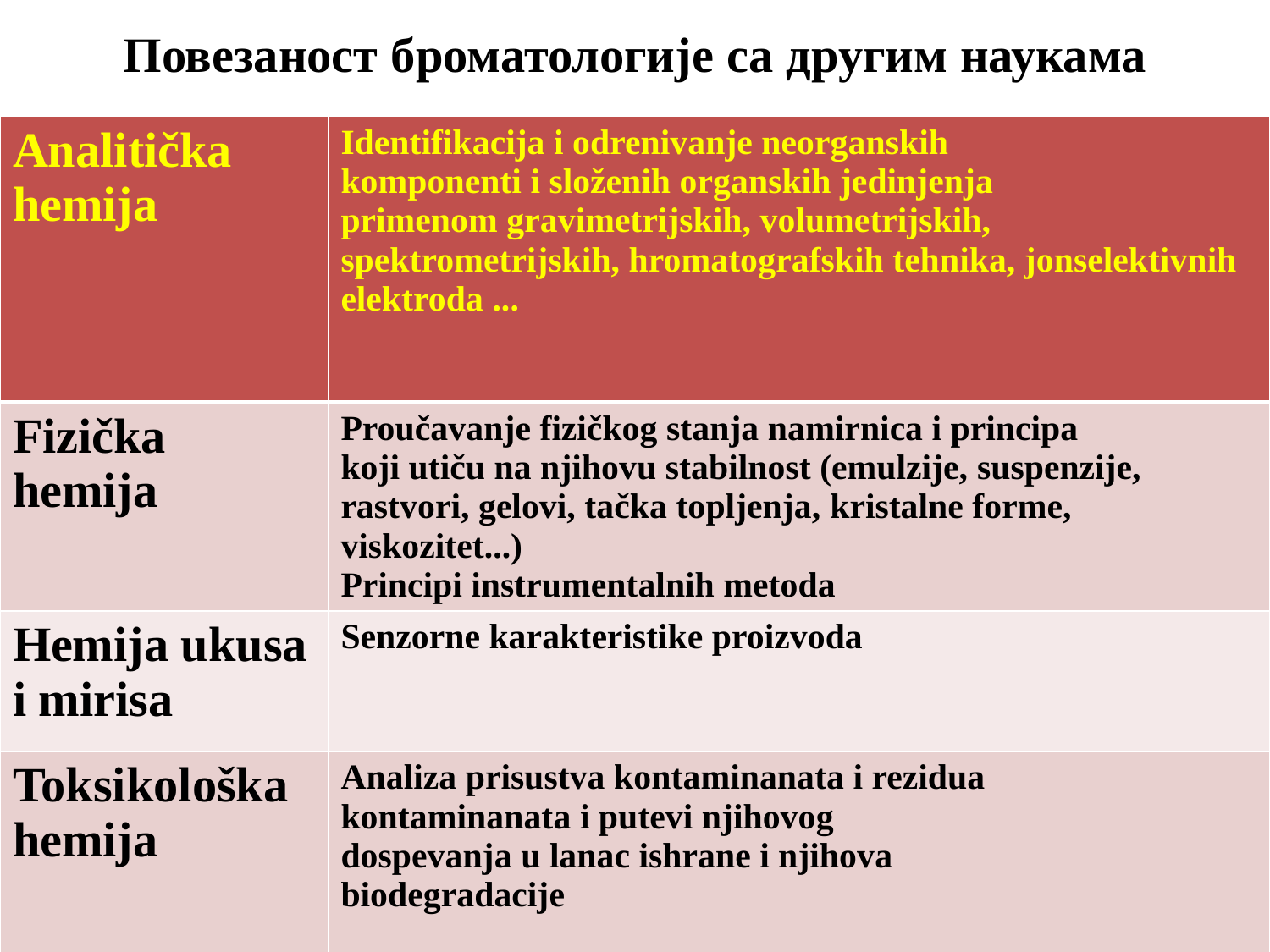

# Повезаност броматологије са другим наукама
| Analitička hemija | Identifikacija i odrenivanje neorganskih komponenti i složenih organskih jedinjenja primenom gravimetrijskih, volumetrijskih, spektrometrijskih, hromatografskih tehnika, jonselektivnih elektroda ... |
| --- | --- |
| Fizička hemija | Proučavanje fizičkog stanja namirnica i principa koji utiču na njihovu stabilnost (emulzije, suspenzije, rastvori, gelovi, tačka topljenja, kristalne forme, viskozitet...) Principi instrumentalnih metoda |
| Hemija ukusa i mirisa | Senzorne karakteristike proizvoda |
| Toksikološka hemija | Analiza prisustva kontaminanata i rezidua kontaminanata i putevi njihovog dospevanja u lanac ishrane i njihova biodegradacije |